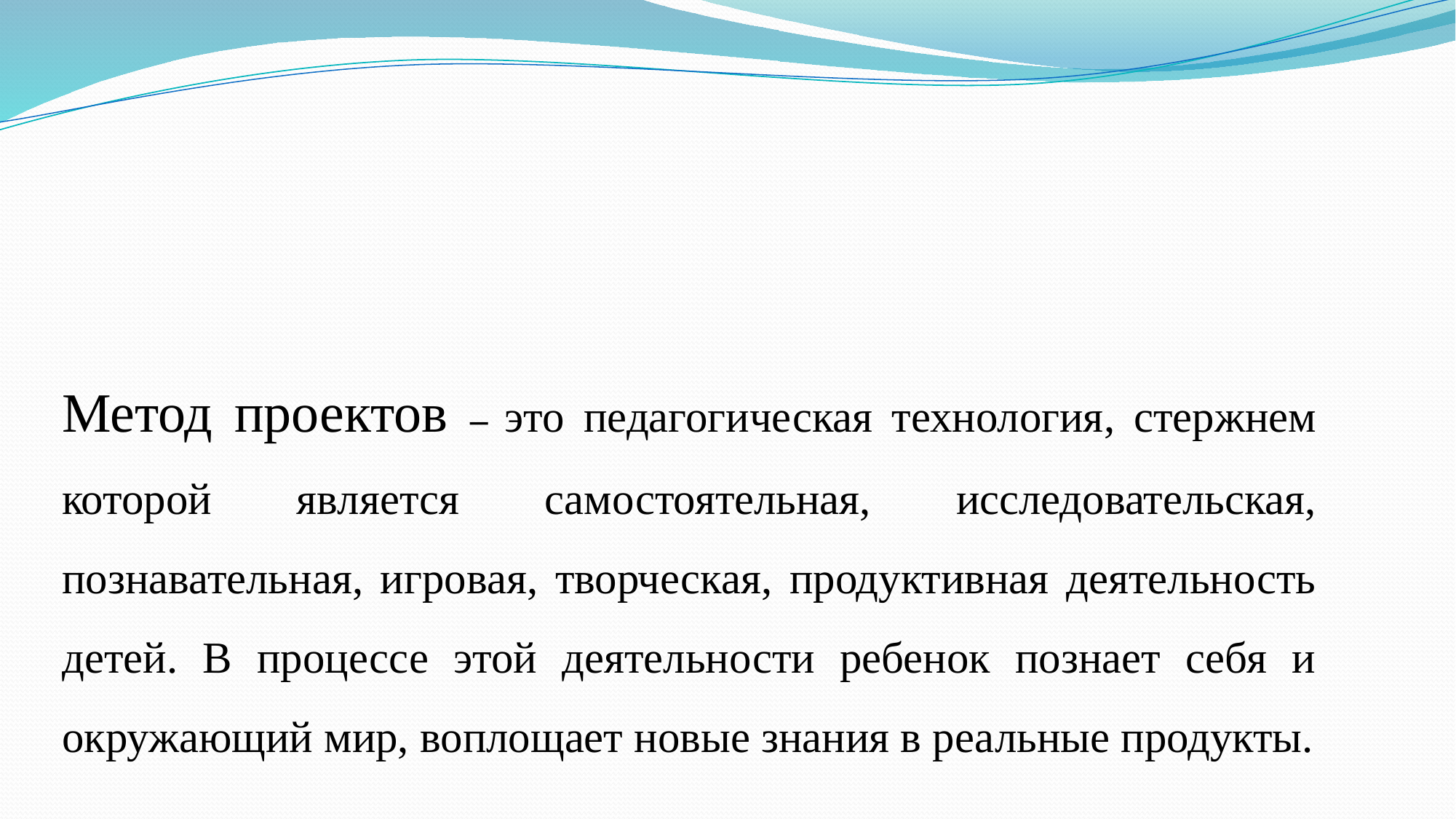

# Метод проектов – это педагогическая технология, стержнем которой является самостоятельная, исследовательская, познавательная, игровая, творческая, продуктивная деятельность детей. В процессе этой деятельности ребенок познает себя и окружающий мир, воплощает новые знания в реальные продукты.